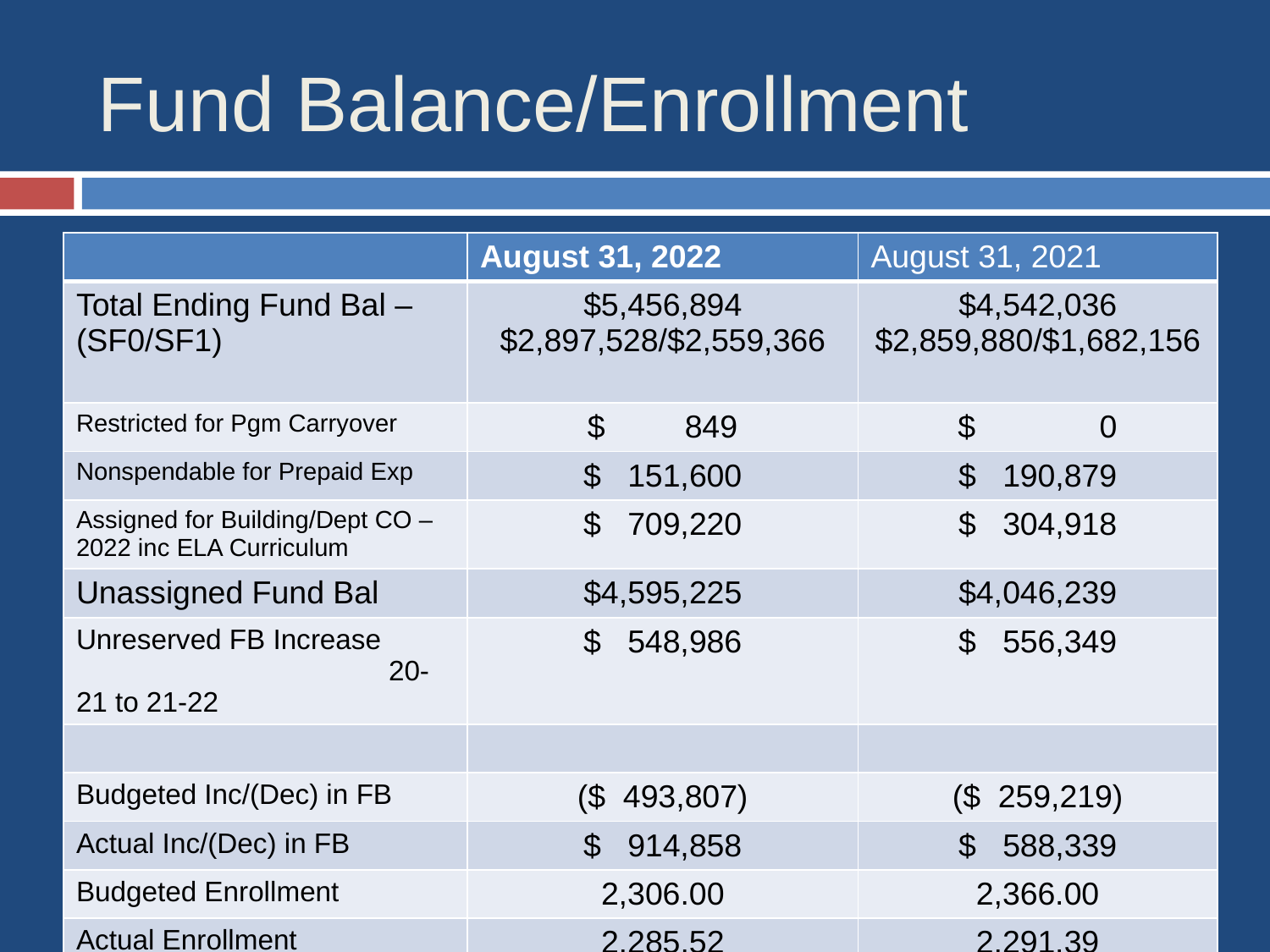

# Fund Balance/Enrollment
|  | August 31, 2022 | August 31, 2021 |
| --- | --- | --- |
| Total Ending Fund Bal – (SF0/SF1) | $5,456,894 $2,897,528/$2,559,366 | $4,542,036 $2,859,880/$1,682,156 |
| Restricted for Pgm Carryover | $ 849 | $ 0 |
| Nonspendable for Prepaid Exp | $ 151,600 | $ 190,879 |
| Assigned for Building/Dept CO – 2022 inc ELA Curriculum | $ 709,220 | $ 304,918 |
| Unassigned Fund Bal | $4,595,225 | $4,046,239 |
| Unreserved FB Increase 20-21 to 21-22 | $ 548,986 | $ 556,349 |
|  |  |  |
| Budgeted Inc/(Dec) in FB | ($ 493,807) | ($ 259,219) |
| Actual Inc/(Dec) in FB | $ 914,858 | $ 588,339 |
| Budgeted Enrollment | 2,306.00 | 2,366.00 |
| Actual Enrollment | 2,285.52 | 2,291.39 |